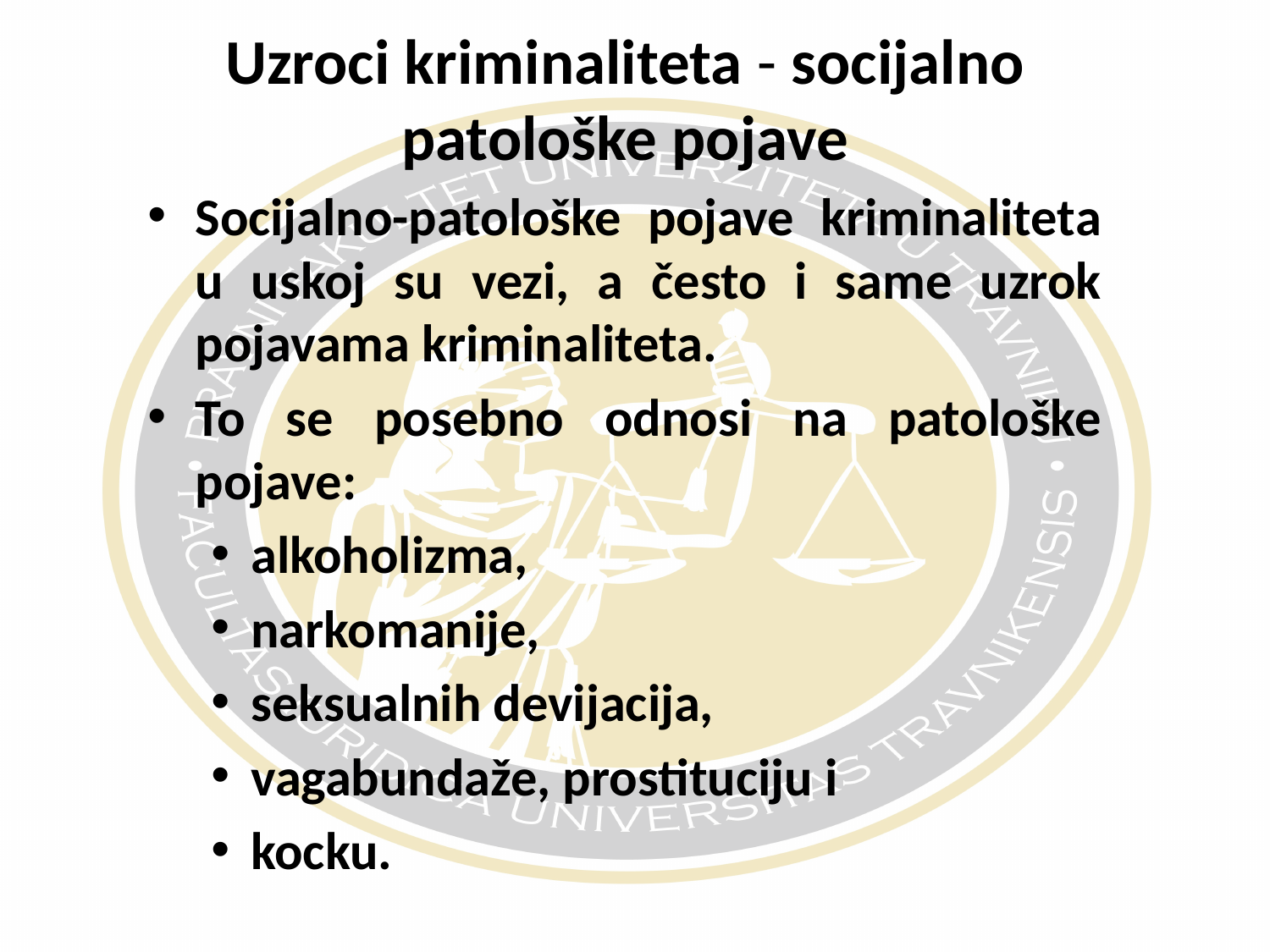

# Uzroci kriminaliteta - socijalno patološke pojave
Socijalno-patološke pojave kriminaliteta u uskoj su vezi, a često i same uzrok pojavama kriminaliteta.
To se posebno odnosi na patološke pojave:
alkoholizma,
narkomanije,
seksualnih devijacija,
vagabundaže, prostituciju i
kocku.